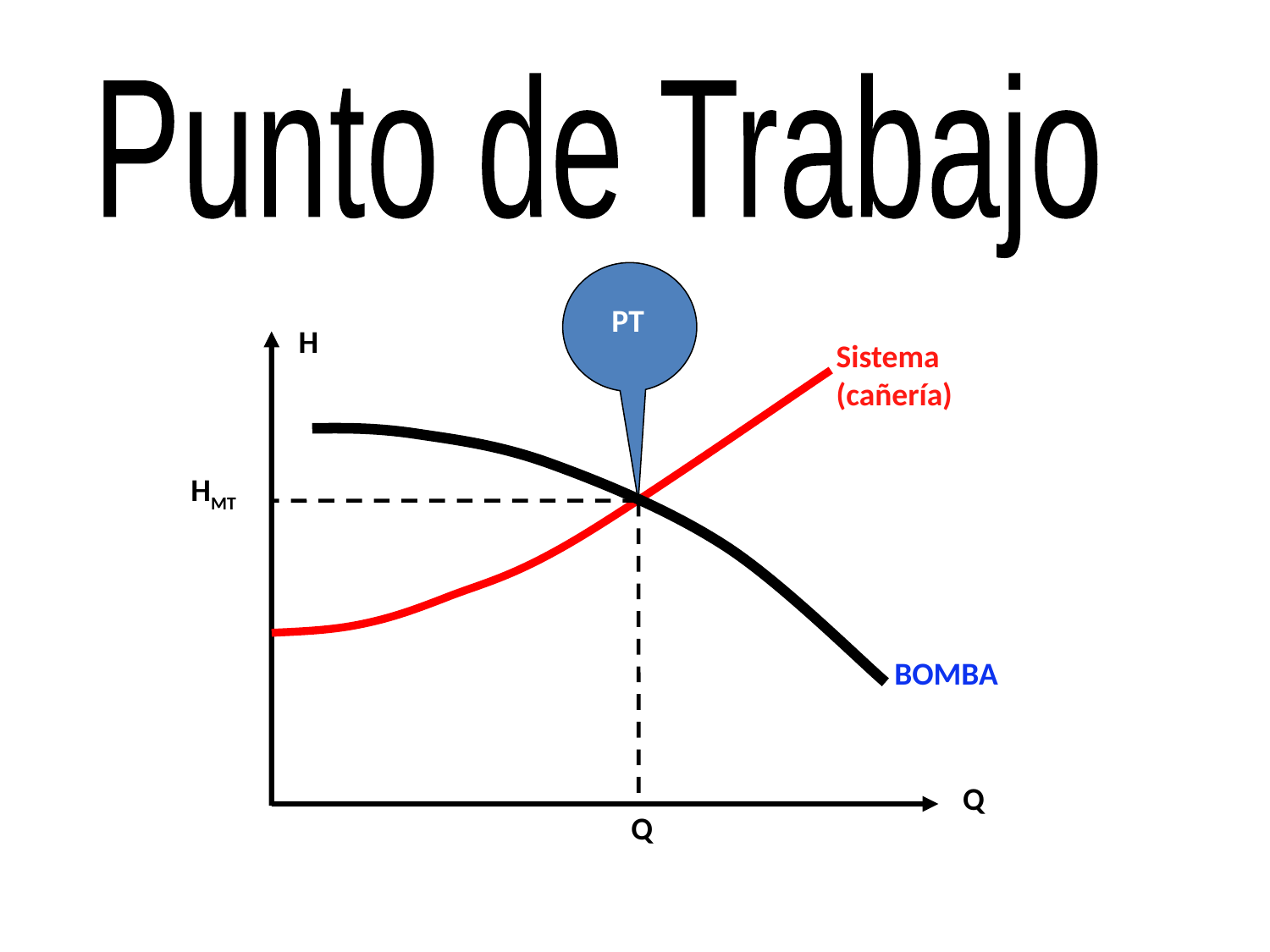

Punto de Trabajo

PT
H
Sistema (cañería)

HMT

BOMBA
Q
Q